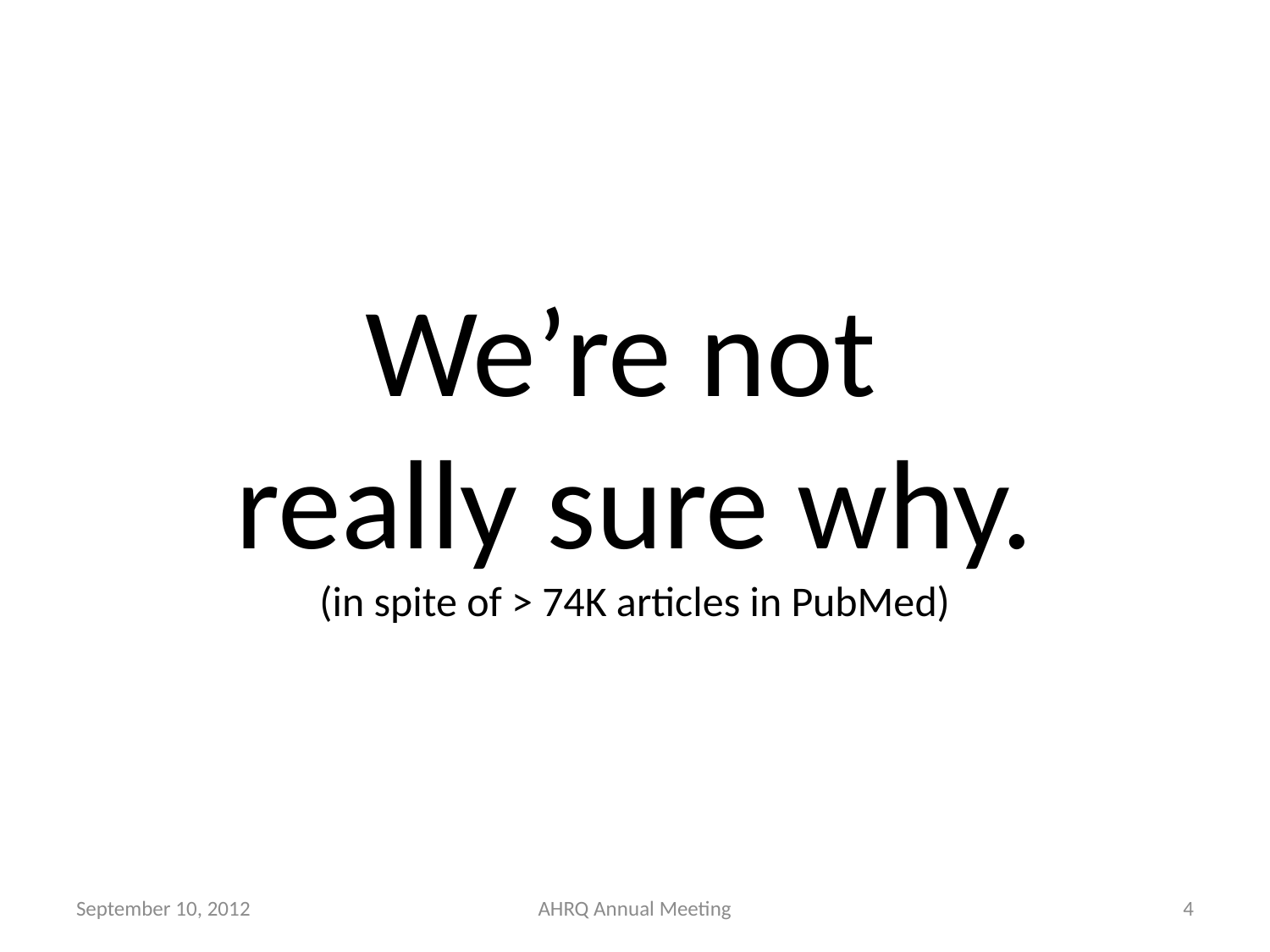

# We’re not really sure why. (in spite of > 74K articles in PubMed)
September 10, 2012
AHRQ Annual Meeting
4